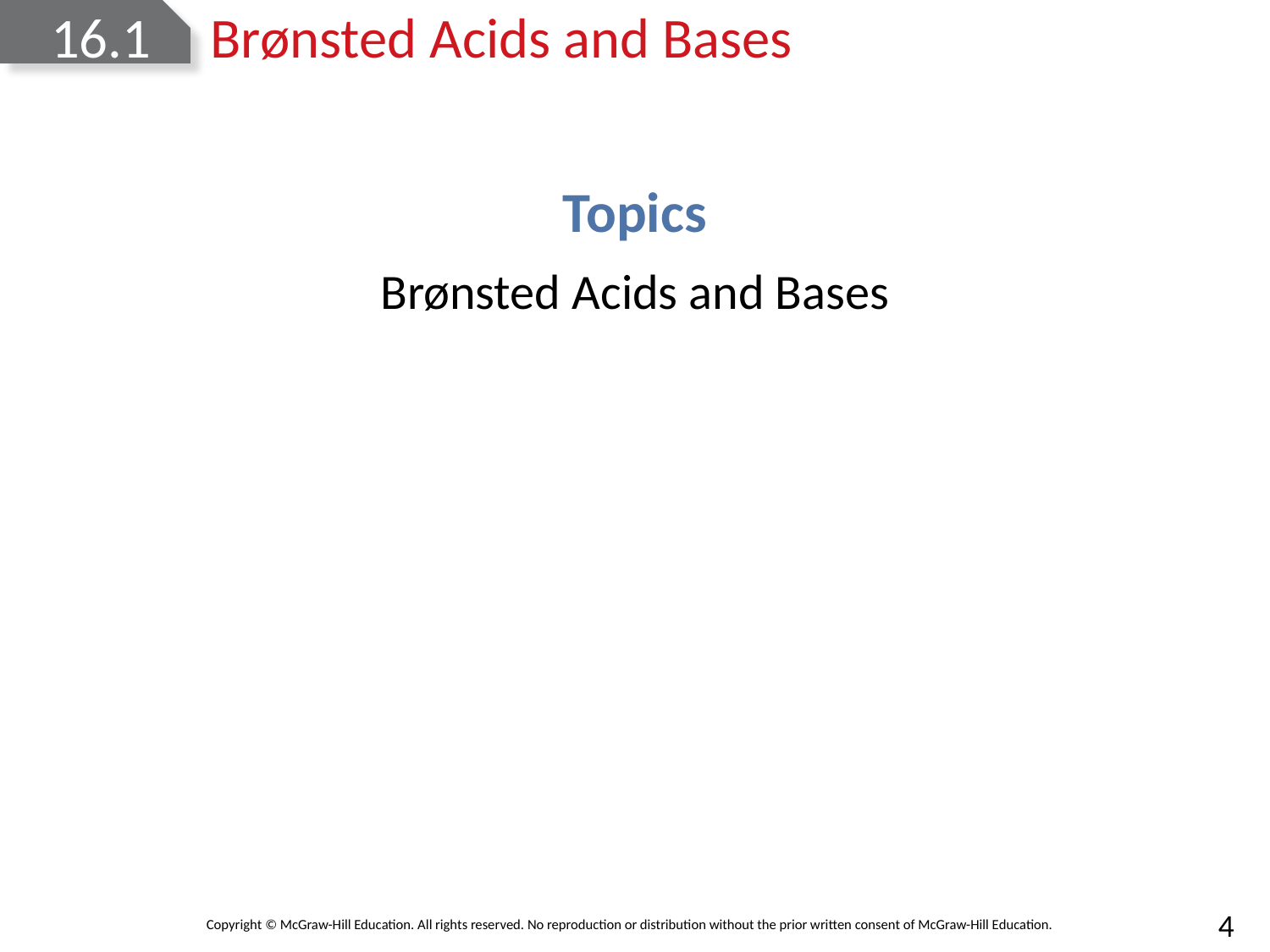

# 16.1	Brønsted Acids and Bases
Topics
Brønsted Acids and Bases